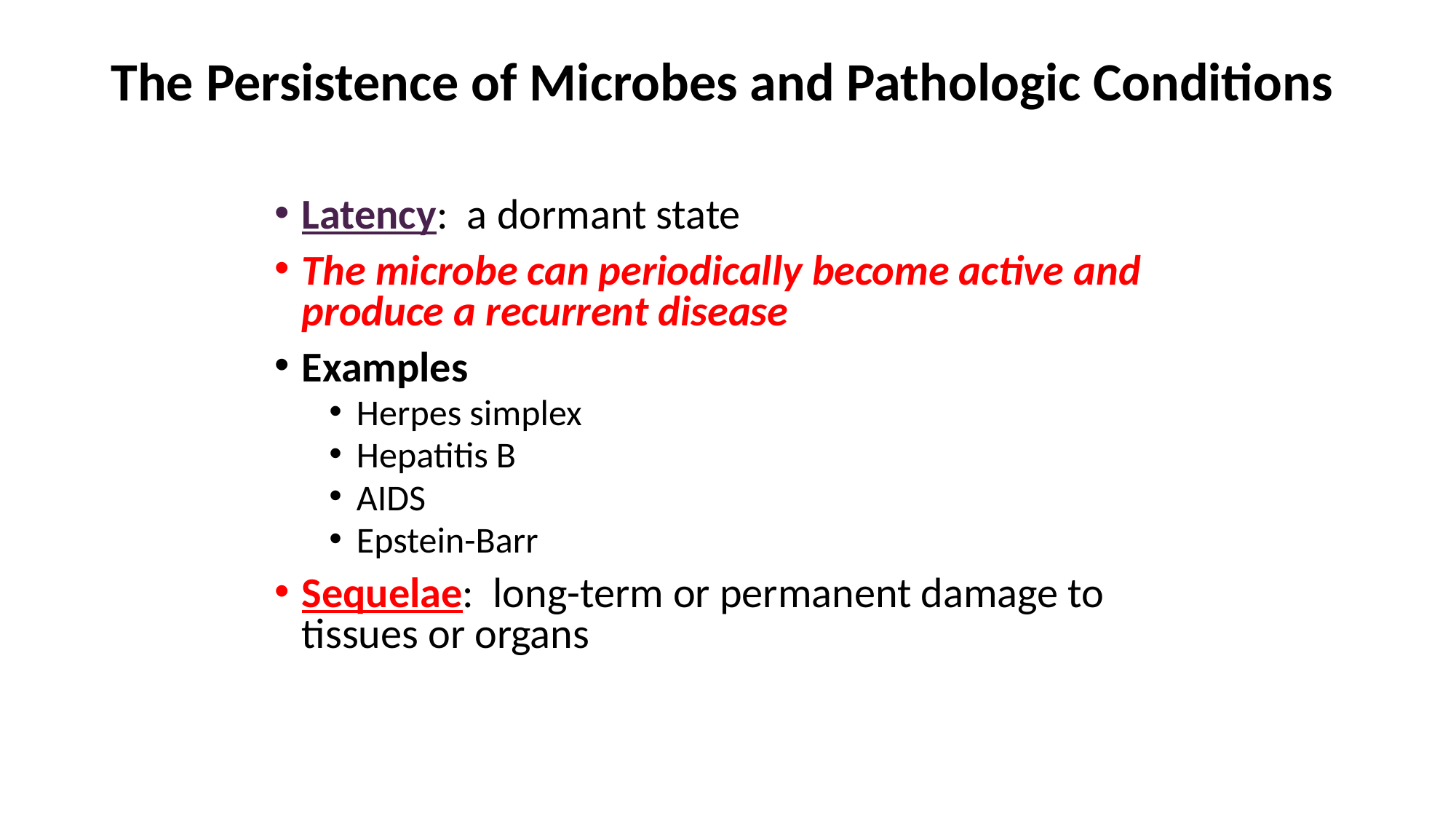

# The Persistence of Microbes and Pathologic Conditions
Latency:  a dormant state
The microbe can periodically become active and produce a recurrent disease
Examples
Herpes simplex
Hepatitis B
AIDS
Epstein-Barr
Sequelae:  long-term or permanent damage to tissues or organs